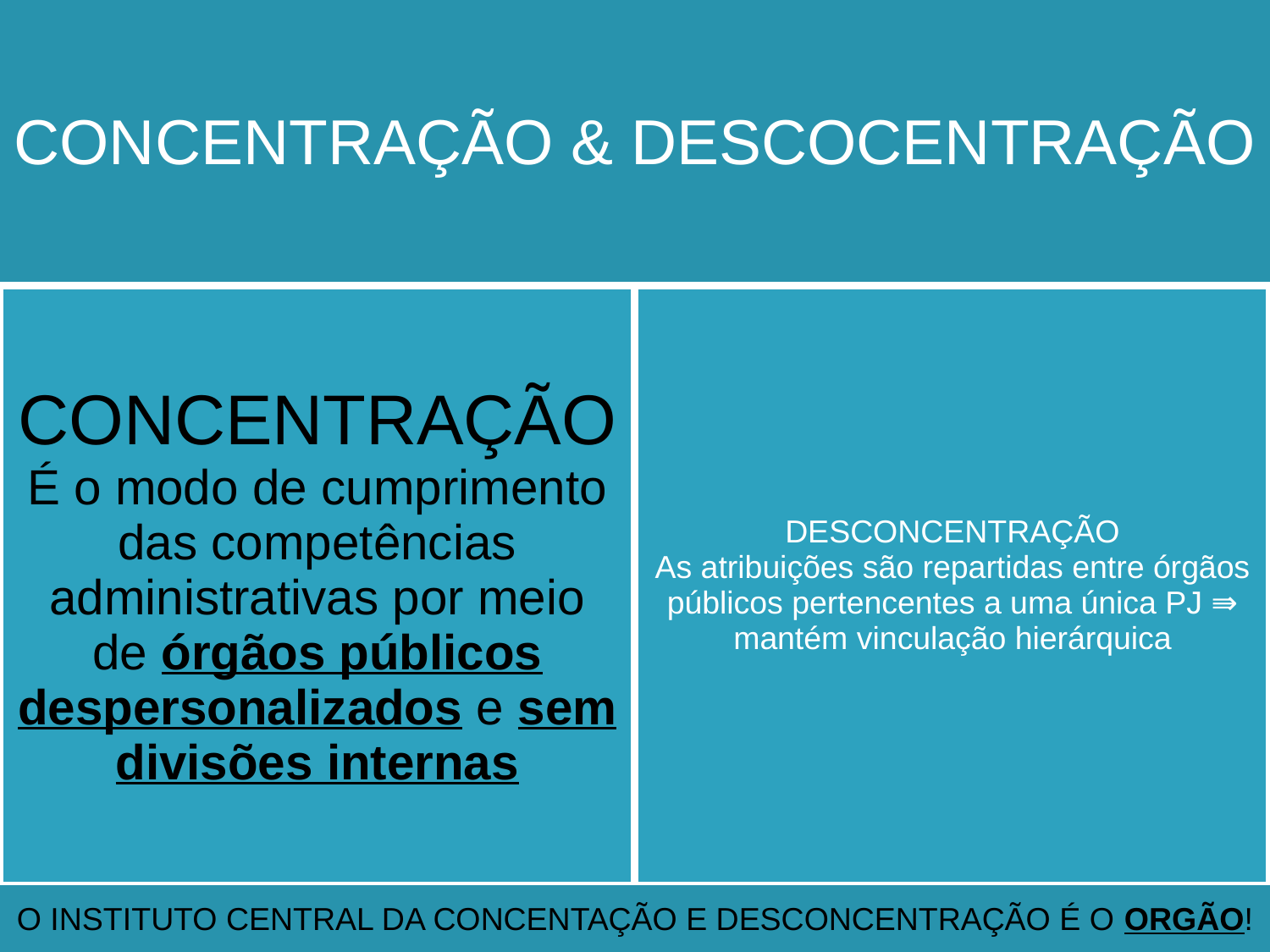

CONCENTRAÇÃO & DESCOCENTRAÇÃO
CONCENTRAÇÃO
É o modo de cumprimento das competências administrativas por meio de órgãos públicos despersonalizados e sem divisões internas
DESCONCENTRAÇÃO
As atribuições são repartidas entre órgãos públicos pertencentes a uma única PJ ⇛ mantém vinculação hierárquica
#
O INSTITUTO CENTRAL DA CONCENTAÇÃO E DESCONCENTRAÇÃO É O ORGÃO!